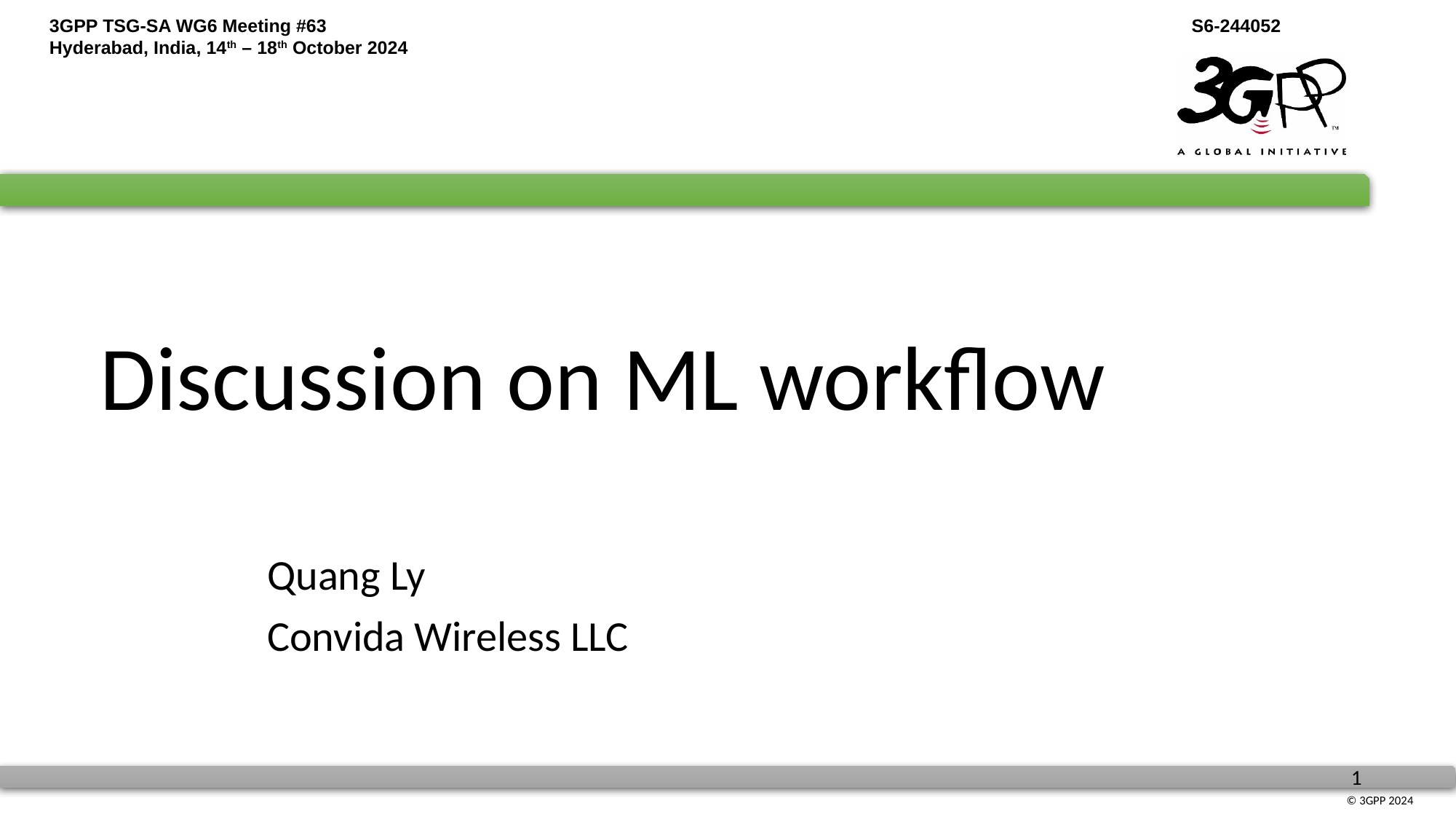

# Discussion on ML workflow
Quang Ly
Convida Wireless LLC